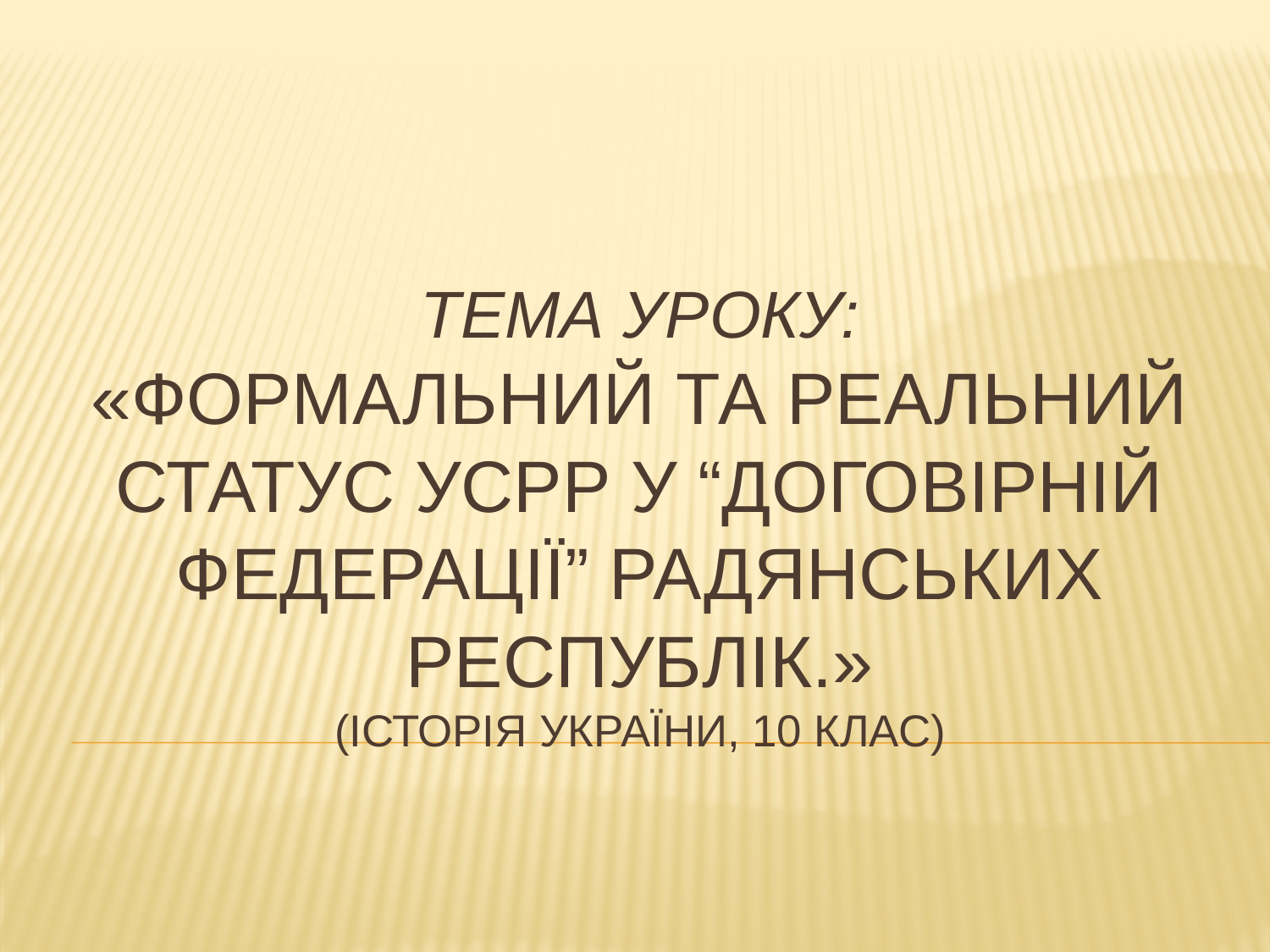

# Тема уроку: «Формальний та реальний статус УСРР у “договірній федерації” радянських республік.» (історія України, 10 клас)